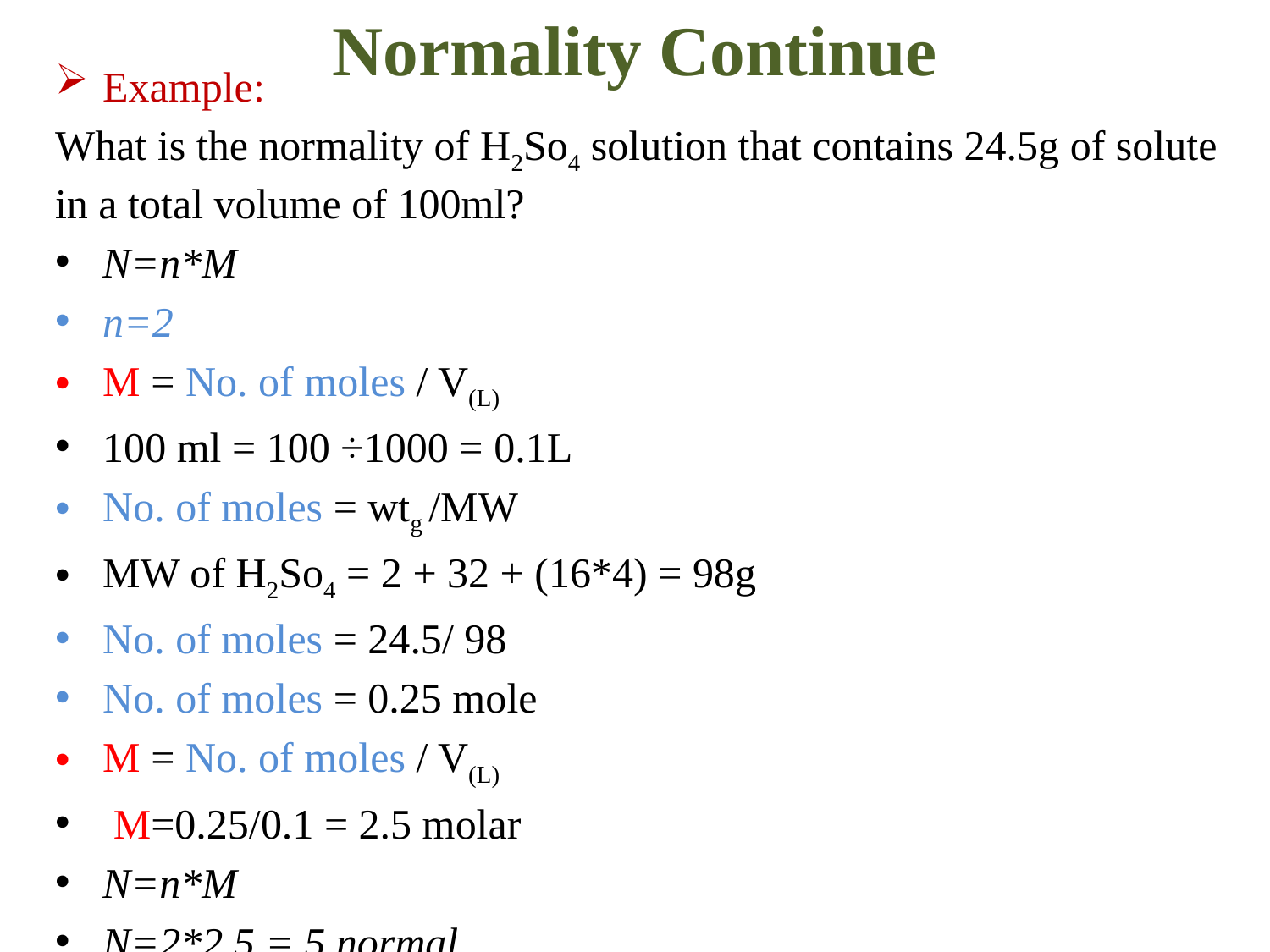

# Normality Continue
Example:
What is the normality of H2So4 solution that contains 24.5g of solute in a total volume of 100ml?
N=n*M
n=2
M = No. of moles / V(L)
100 ml = 100 ÷1000 = 0.1L
No. of moles = wtg /MW
MW of H2So4 = 2 + 32 + (16*4) = 98g
No. of moles = 24.5/ 98
No. of moles = 0.25 mole
M = No. of moles / V(L)
 M=0.25/0.1 = 2.5 molar
N=n*M
N=2*2.5 = 5 normal